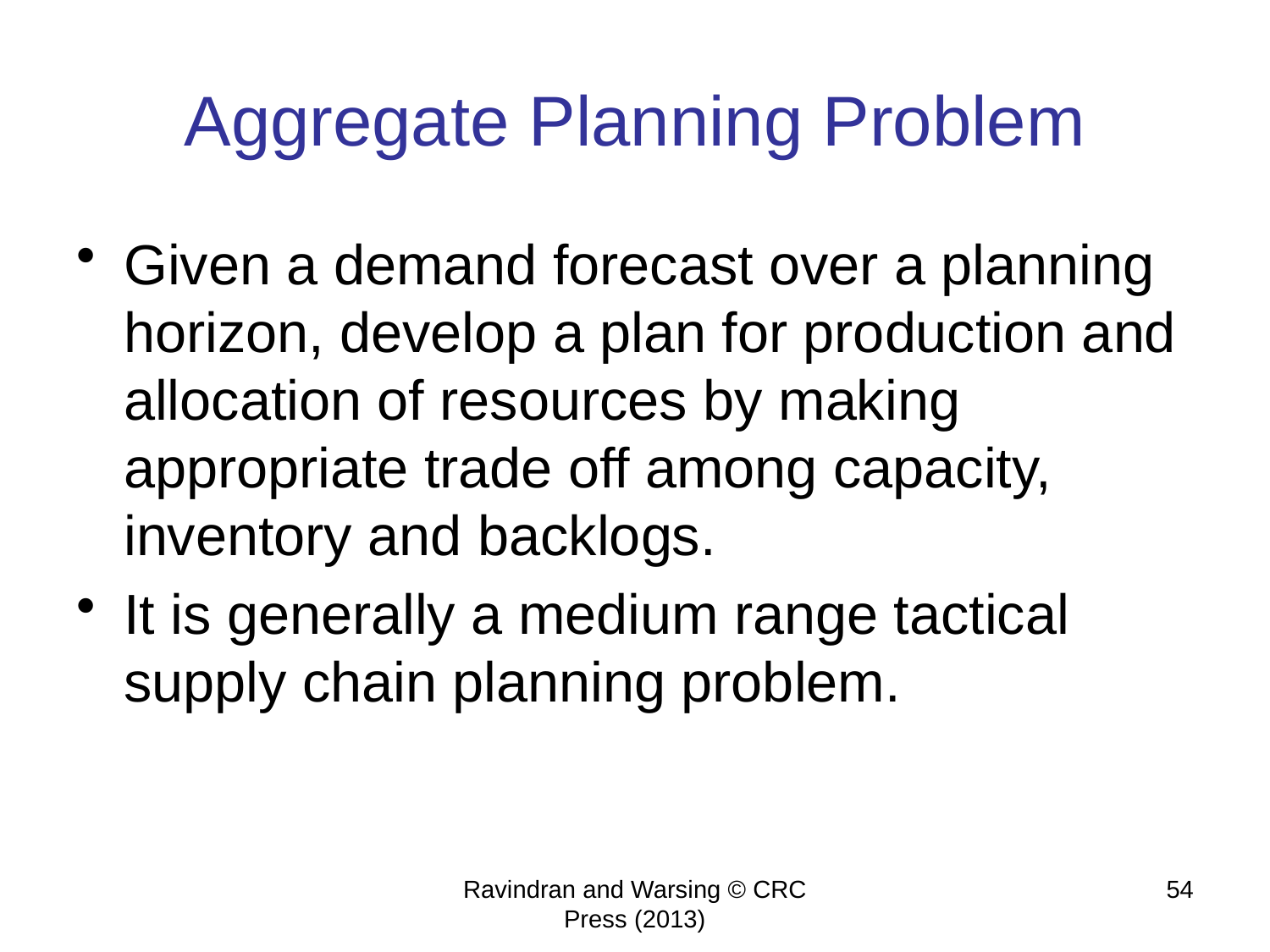

# Aggregate Planning Problem
Given a demand forecast over a planning horizon, develop a plan for production and allocation of resources by making appropriate trade off among capacity, inventory and backlogs.
It is generally a medium range tactical supply chain planning problem.
Ravindran and Warsing © CRC Press (2013)
54